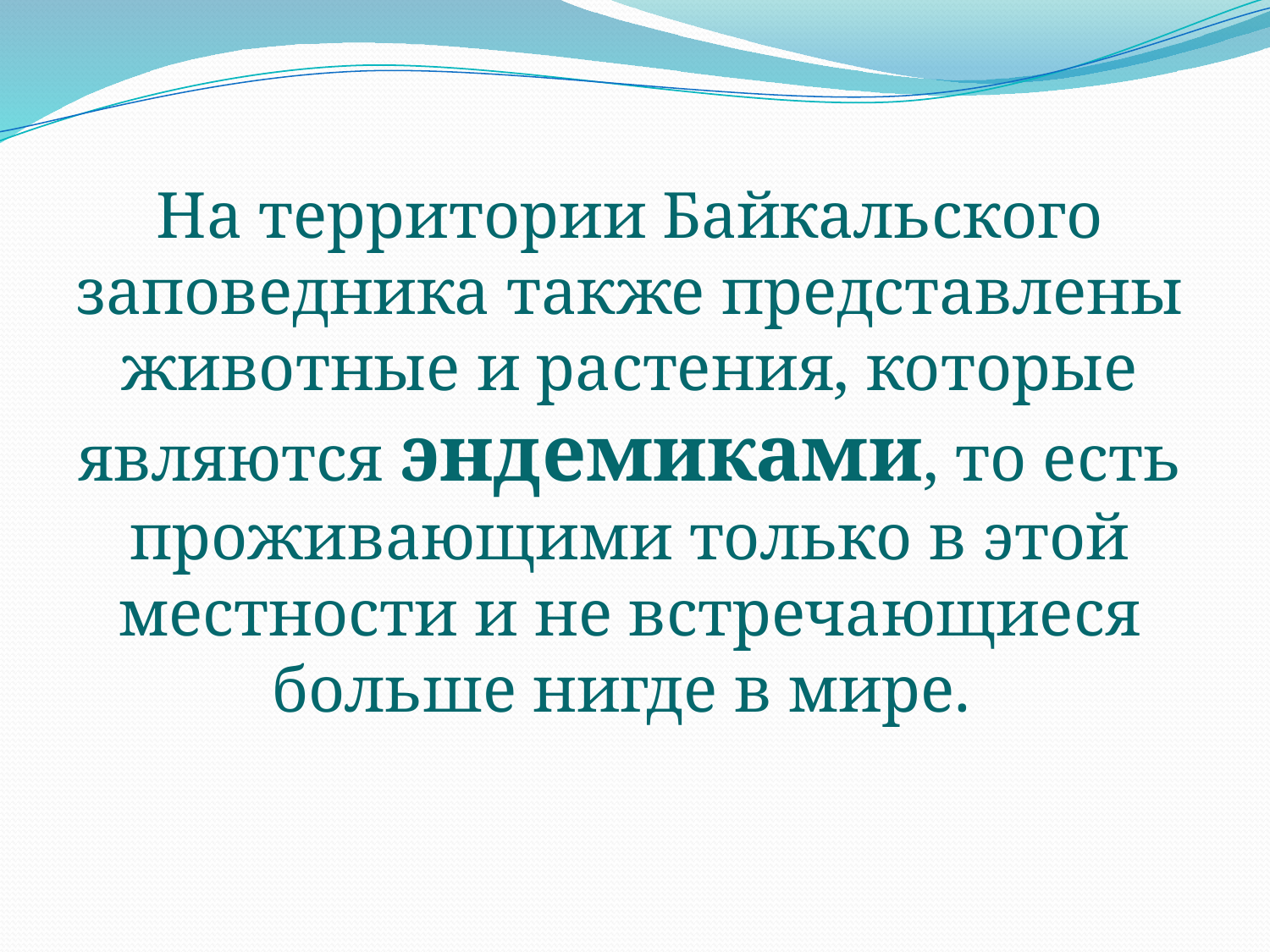

На территории Байкальского заповедника также представлены животные и растения, которые являются эндемиками, то есть проживающими только в этой местности и не встречающиеся больше нигде в мире.